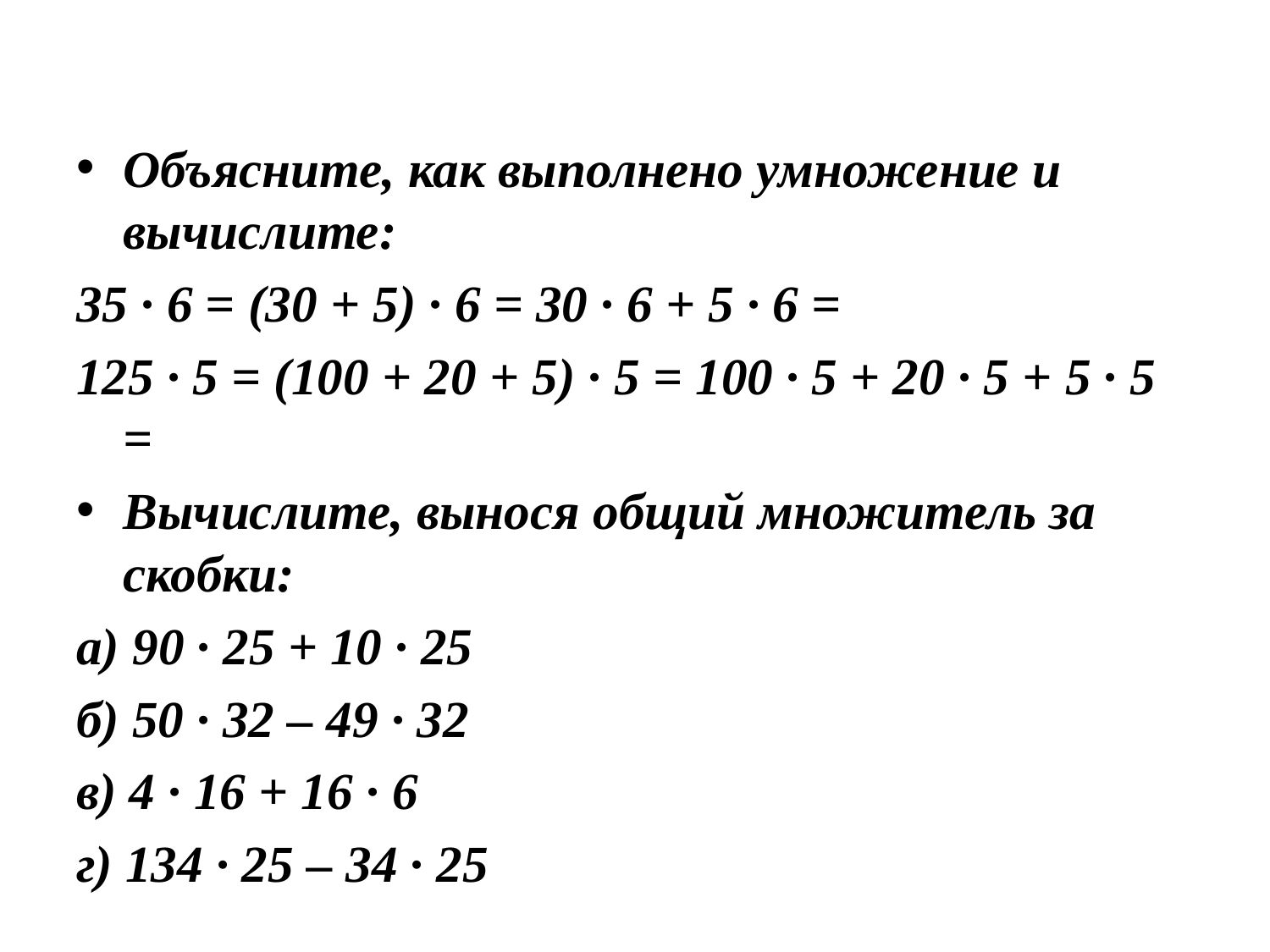

Объясните, как выполнено умножение и вычислите:
35 ∙ 6 = (30 + 5) ∙ 6 = 30 ∙ 6 + 5 ∙ 6 =
125 ∙ 5 = (100 + 20 + 5) ∙ 5 = 100 ∙ 5 + 20 ∙ 5 + 5 ∙ 5 =
Вычислите, вынося общий множитель за скобки:
а) 90 ∙ 25 + 10 ∙ 25
б) 50 ∙ 32 – 49 ∙ 32
в) 4 ∙ 16 + 16 ∙ 6
г) 134 ∙ 25 – 34 ∙ 25